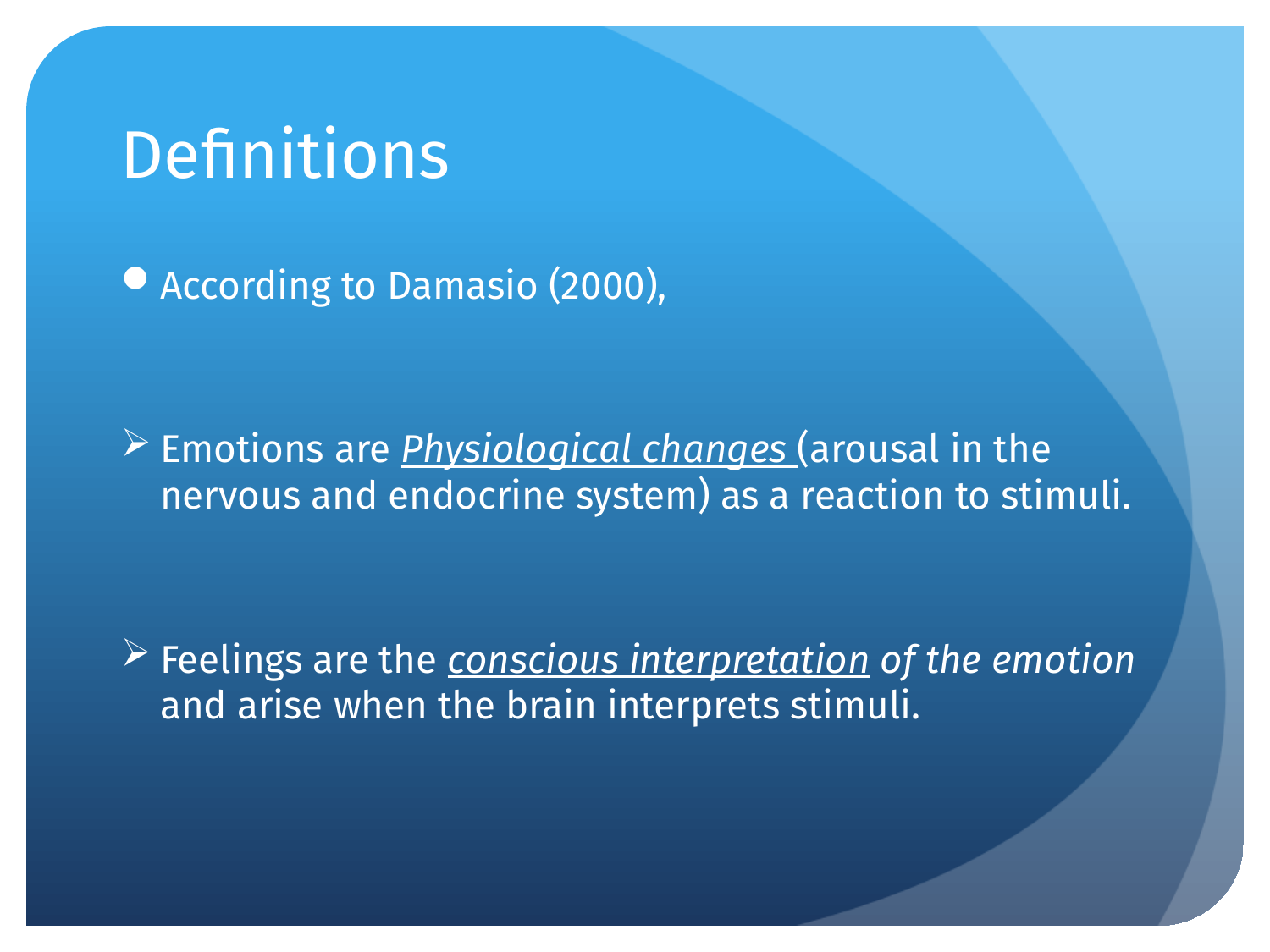

# Definitions
According to Damasio (2000),

Emotions are Physiological changes (arousal in the nervous and endocrine system) as a reaction to stimuli.

Feelings are the conscious interpretation of the emotion and arise when the brain interprets stimuli.